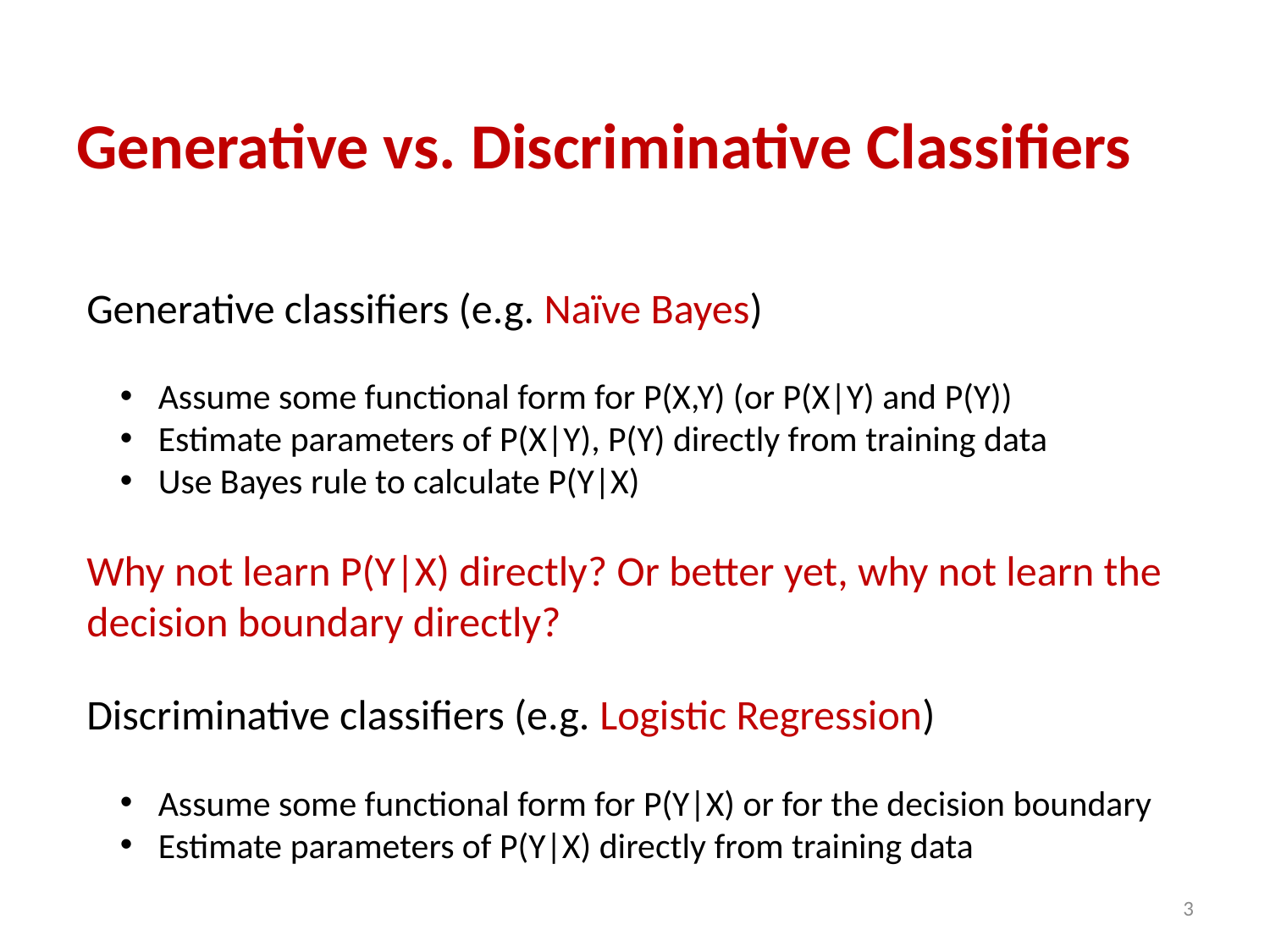

# Generative vs. Discriminative Classifiers
Generative classifiers (e.g. Naïve Bayes)

 Assume some functional form for P(X,Y) (or P(X|Y) and P(Y))
 Estimate parameters of P(X|Y), P(Y) directly from training data
 Use Bayes rule to calculate P(Y|X)

Why not learn P(Y|X) directly? Or better yet, why not learn the decision boundary directly?

Discriminative classifiers (e.g. Logistic Regression)

 Assume some functional form for P(Y|X) or for the decision boundary
 Estimate parameters of P(Y|X) directly from training data

3